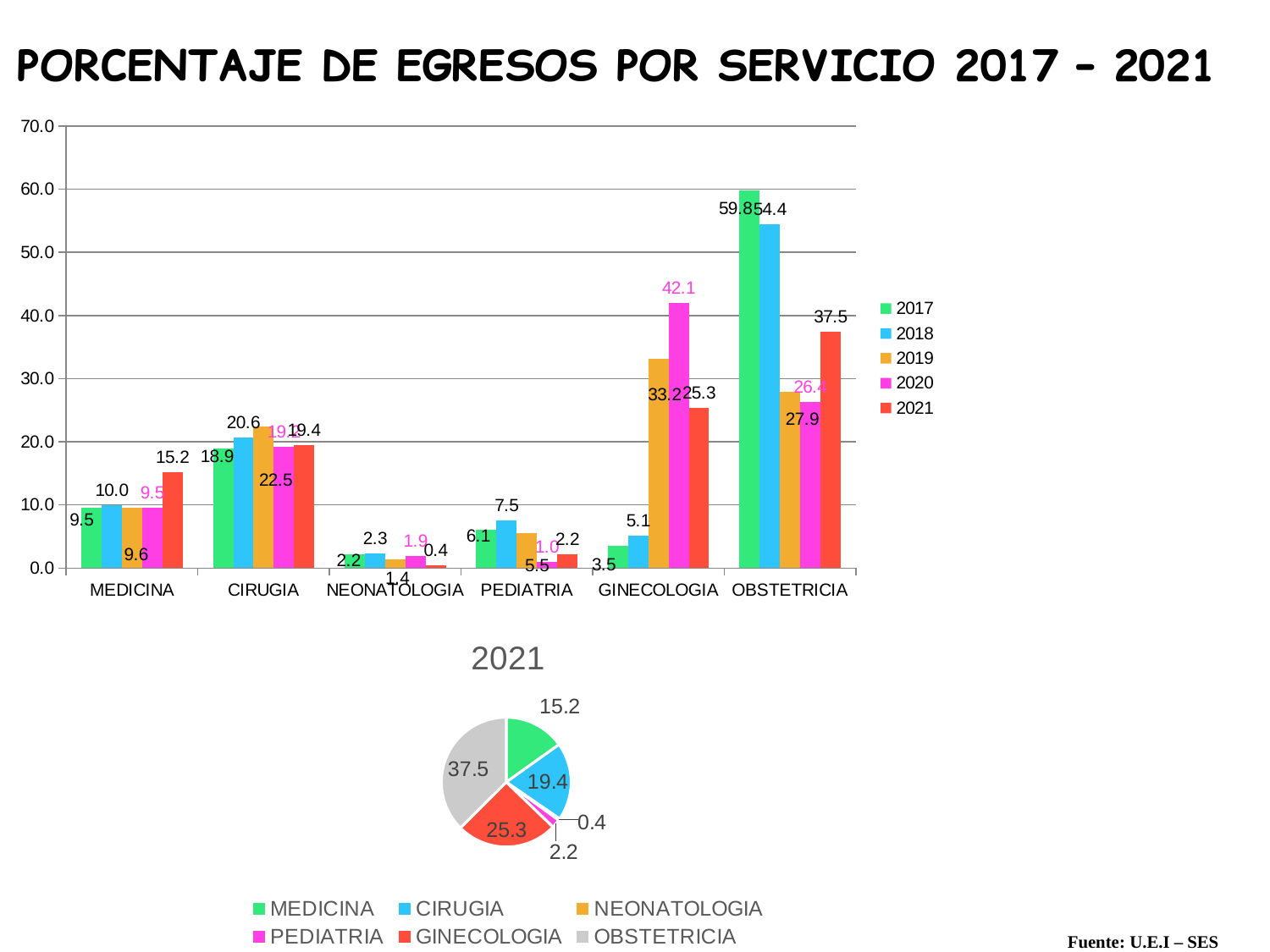

PORCENTAJE DE EGRESOS POR SERVICIO 2017 – 2021

### Chart

| Category | 2017 | 2018 | 2019 | 2020 | 2021 |
|---|---|---|---|---|---|
| MEDICINA | 9.50134770889488 | 9.974747474747476 | 9.569377990430622 | 9.532710280373832 | 15.155910079767947 |
| CIRUGIA | 18.935309973045822 | 20.643939393939394 | 22.48803827751196 | 19.158878504672895 | 19.434372733865118 |
| NEONATOLOGIA | 2.15633423180593 | 2.335858585858586 | 1.367053998632946 | 1.8691588785046727 | 0.43509789702683105 |
| PEDIATRIA | 6.064690026954178 | 7.512626262626262 | 5.536568694463432 | 1.0280373831775702 | 2.1754894851341553 |
| GINECOLOGIA | 3.5040431266846364 | 5.113636363636364 | 33.15105946684894 | 42.05607476635514 | 25.308194343727337 |
| OBSTETRICIA | 59.83827493261455 | 54.419191919191924 | 27.8879015721121 | 26.355140186915886 | 37.49093546047861 |

### Chart:

| Category | 2021 |
|---|---|
| MEDICINA | 15.155910079767947 |
| CIRUGIA | 19.434372733865118 |
| NEONATOLOGIA | 0.43509789702683105 |
| PEDIATRIA | 2.1754894851341553 |
| GINECOLOGIA | 25.308194343727337 |
| OBSTETRICIA | 37.49093546047861 |
Fuente: U.E.I – SES